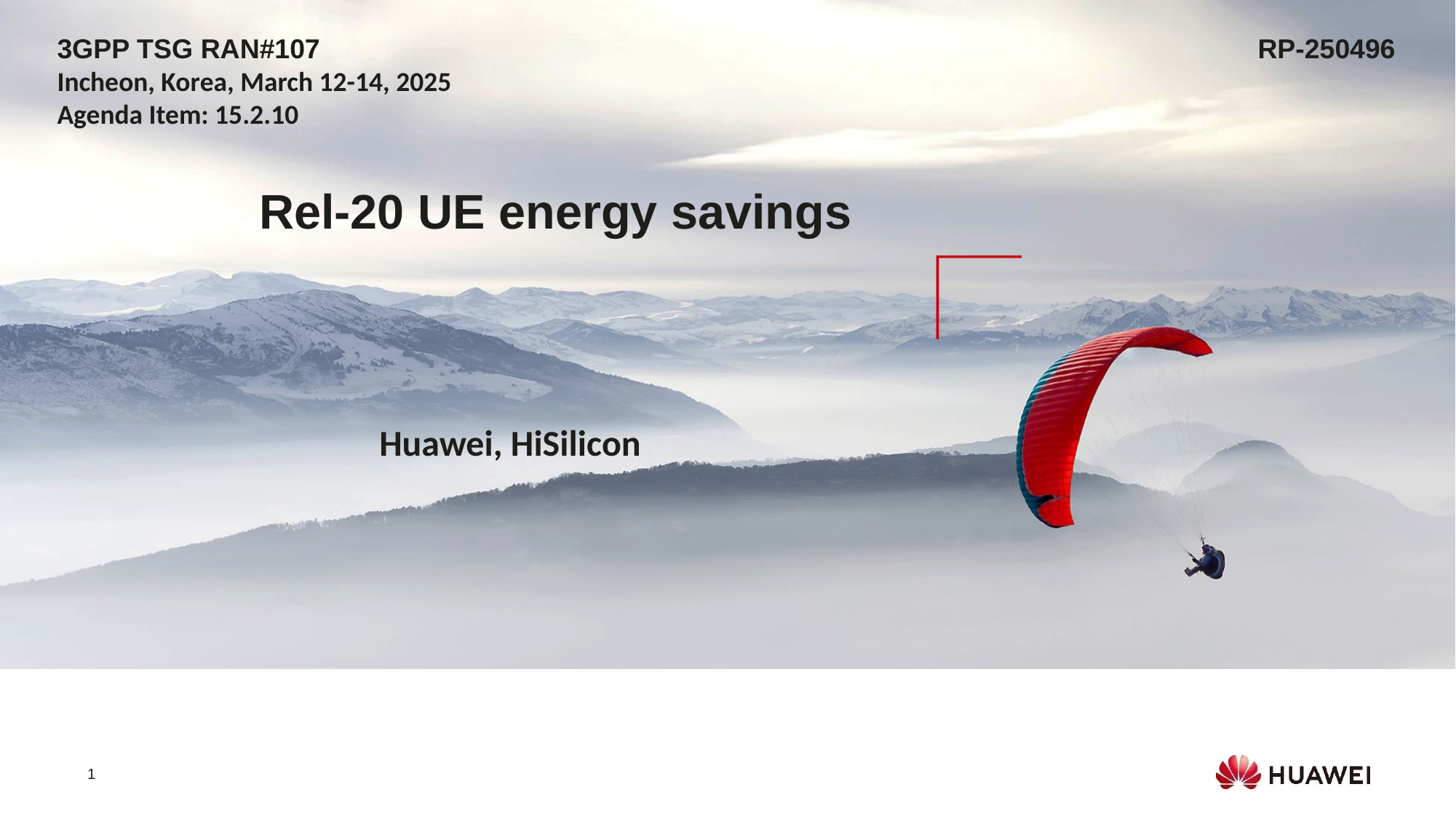

3GPP TSG RAN#107									RP-250496
Incheon, Korea, March 12-14, 2025
Agenda Item: 15.2.10
# Rel-20 UE energy savings
Huawei, HiSilicon